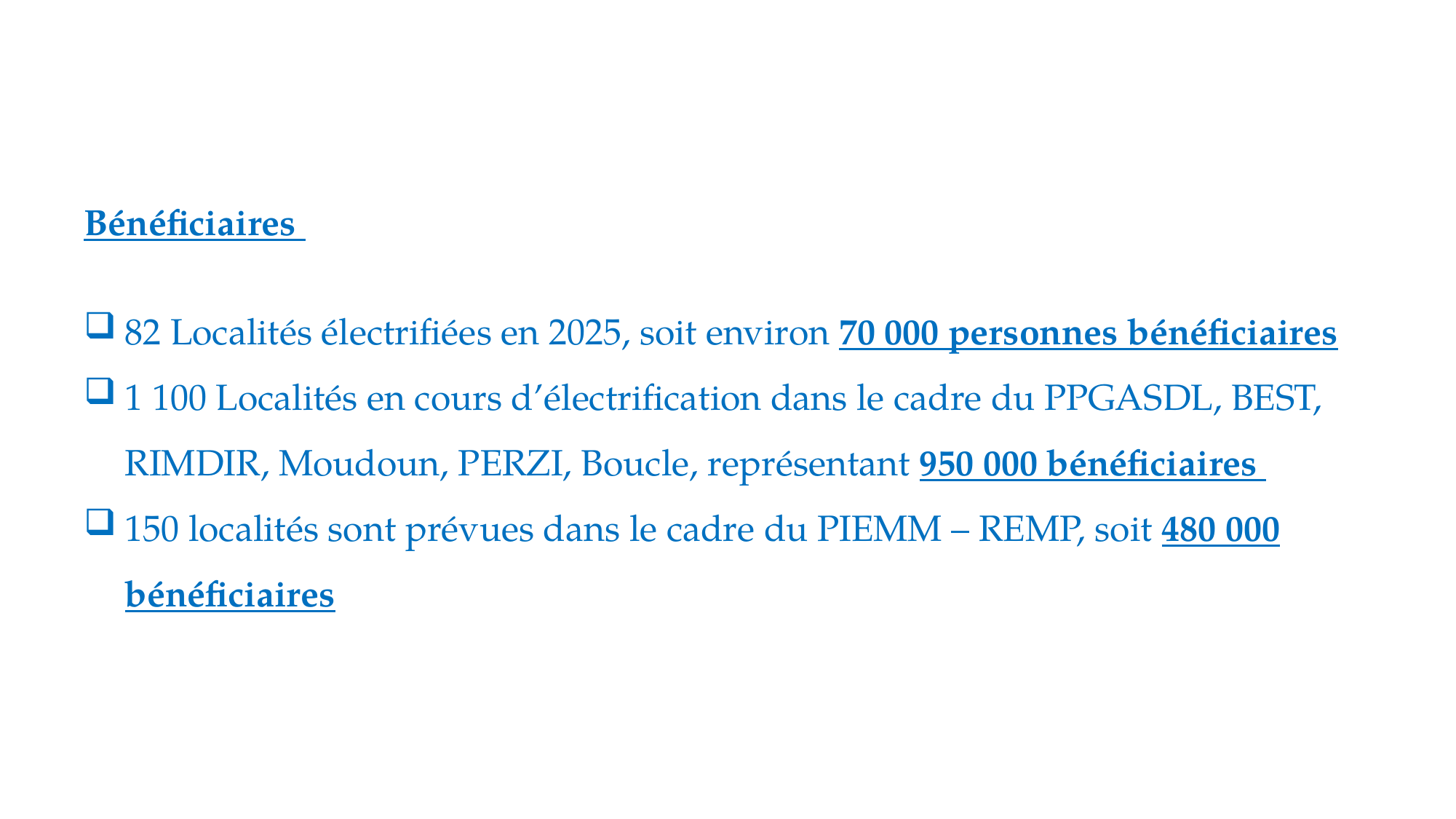

Bénéficiaires

82 Localités électrifiées en 2025, soit environ 70 000 personnes bénéficiaires
1 100 Localités en cours d’électrification dans le cadre du PPGASDL, BEST, RIMDIR, Moudoun, PERZI, Boucle, représentant 950 000 bénéficiaires
150 localités sont prévues dans le cadre du PIEMM – REMP, soit 480 000 bénéficiaires